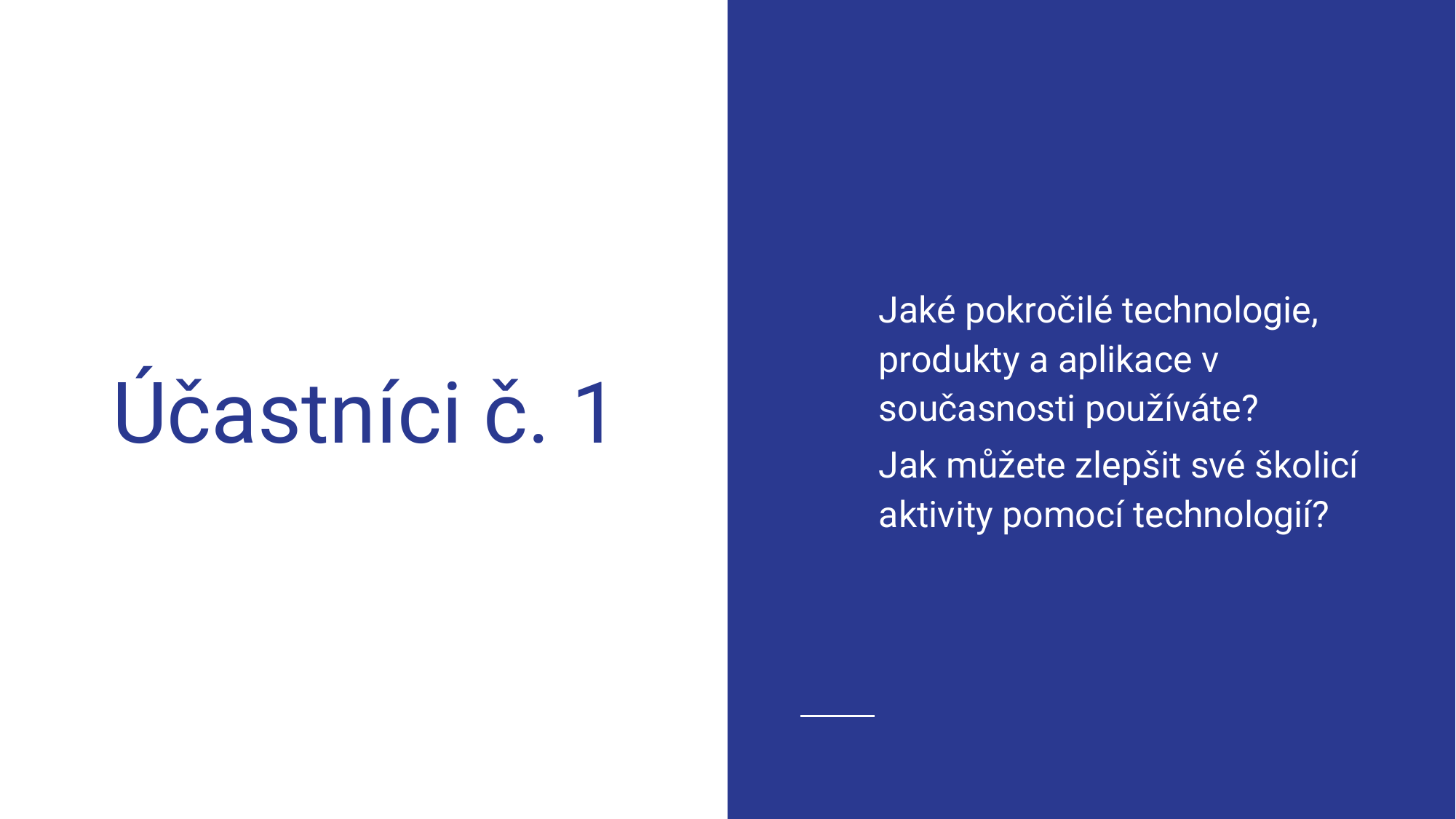

Jaké pokročilé technologie, produkty a aplikace v současnosti používáte?
Jak můžete zlepšit své školicí aktivity pomocí technologií?
# Účastníci č. 1